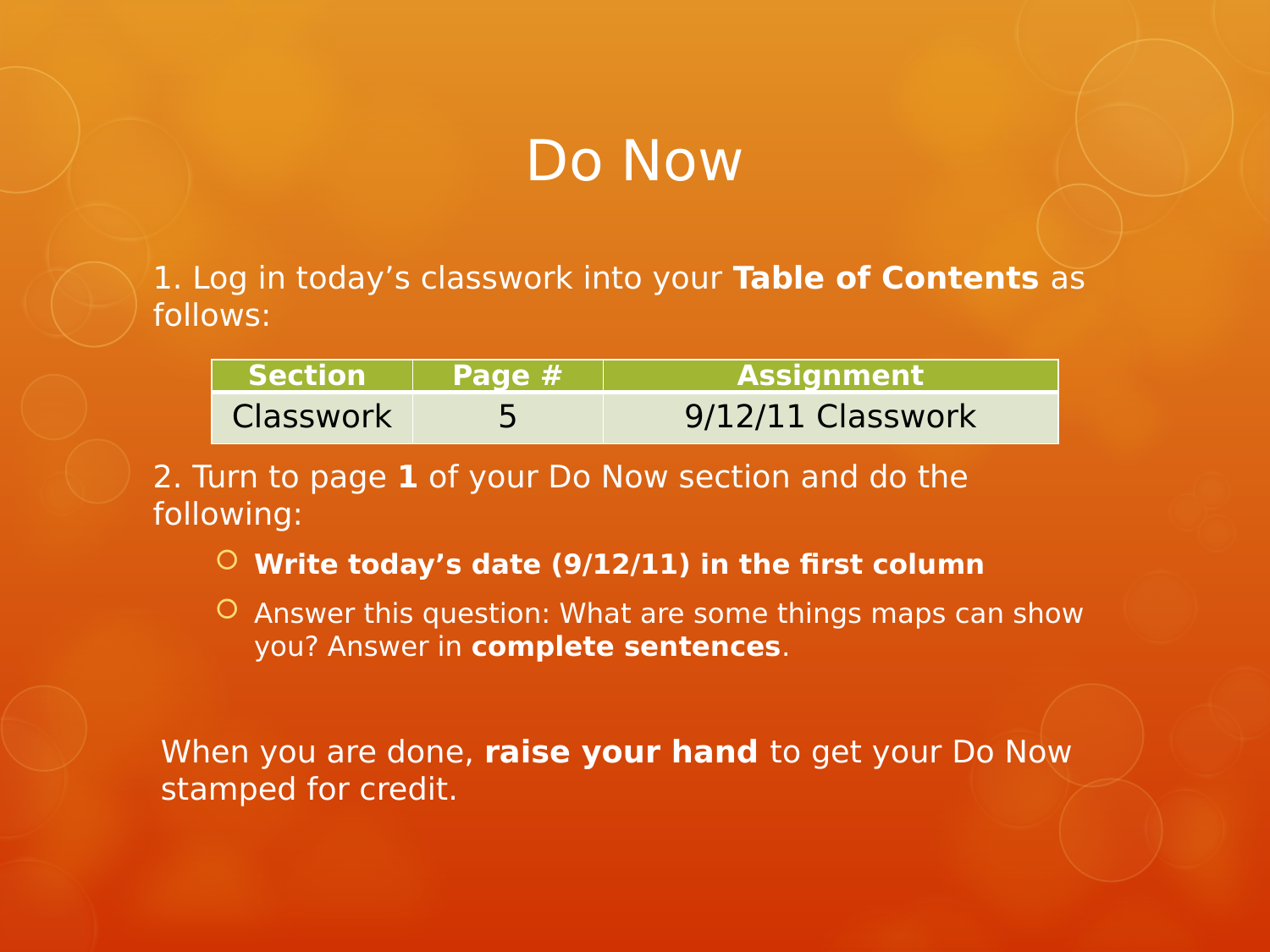

# Do Now
1. Log in today’s classwork into your Table of Contents as follows:

2. Turn to page 1 of your Do Now section and do the following:
Write today’s date (9/12/11) in the first column
Answer this question: What are some things maps can show you? Answer in complete sentences.

When you are done, raise your hand to get your Do Now stamped for credit.
| Section | Page # | Assignment |
| --- | --- | --- |
| Classwork | 5 | 9/12/11 Classwork |